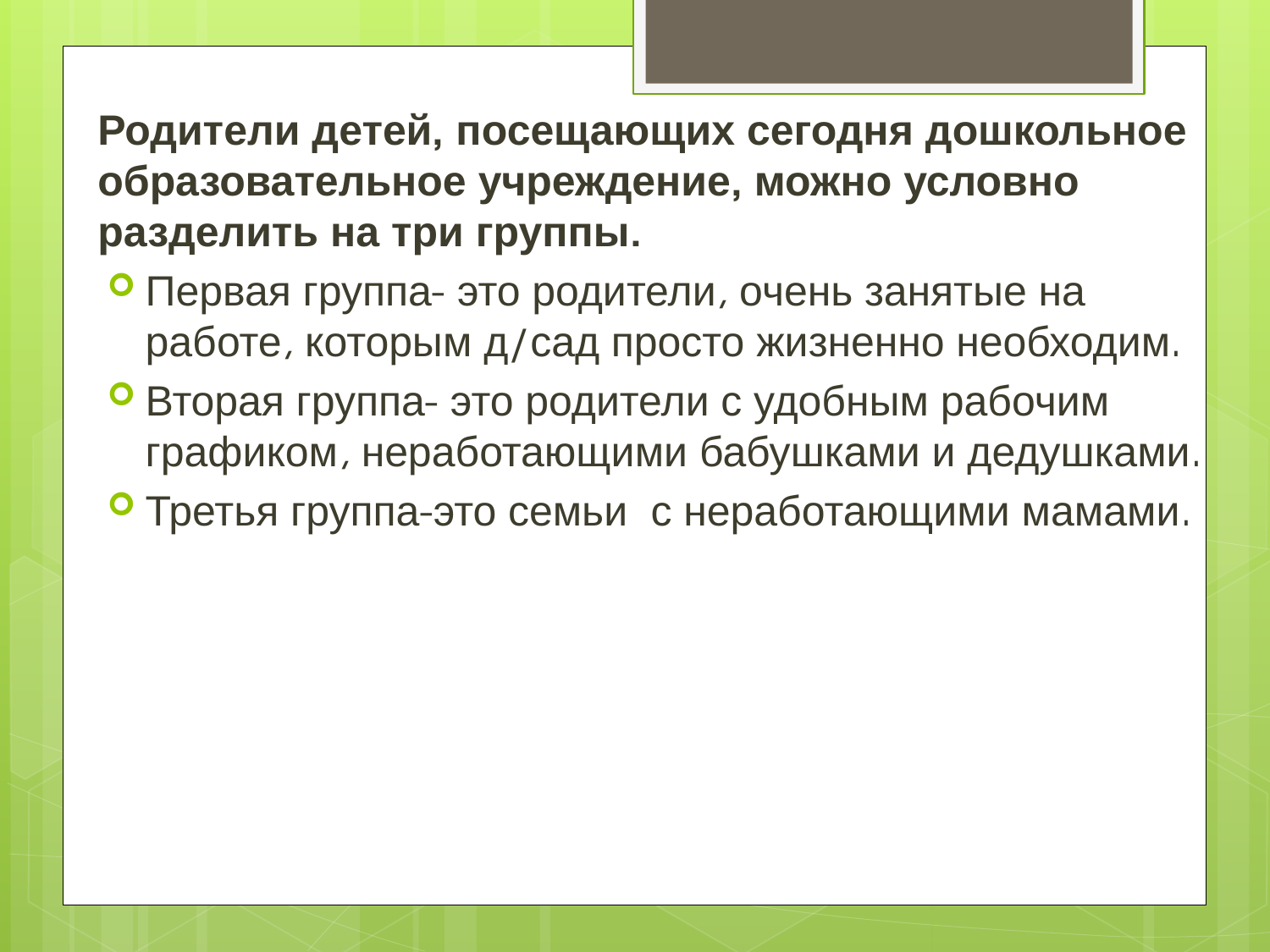

Родители детей, посещающих сегодня дошкольное образовательное учреждение, можно условно разделить на три группы.
Первая группа- это родители, очень занятые на работе, которым д/сад просто жизненно необходим.
Вторая группа- это родители с удобным рабочим графиком, неработающими бабушками и дедушками.
Третья группа-это семьи  с неработающими мамами.